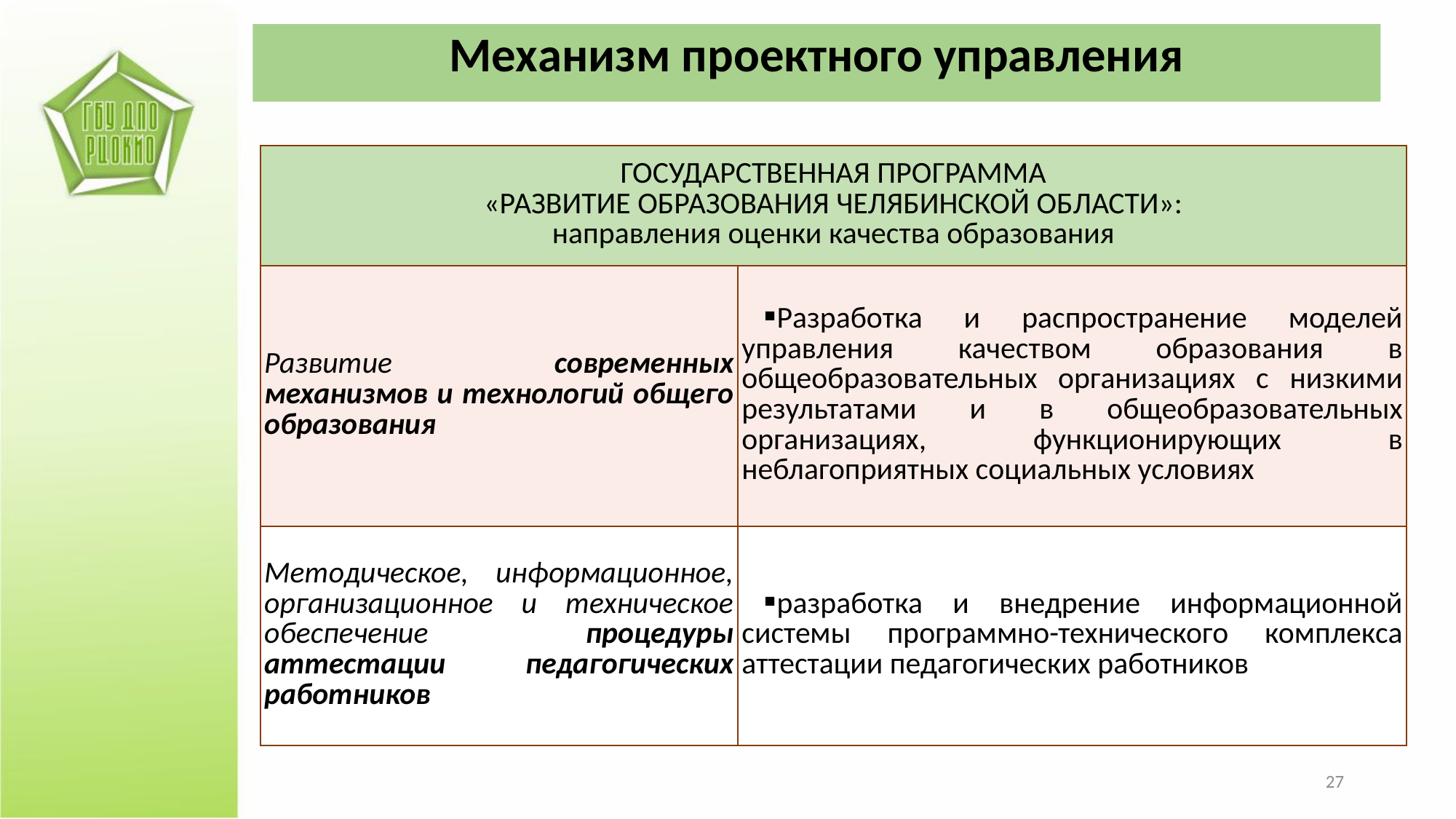

Механизм проектного управления
| ГОСУДАРСТВЕННАЯ ПРОГРАММА «РАЗВИТИЕ ОБРАЗОВАНИЯ ЧЕЛЯБИНСКОЙ ОБЛАСТИ»: направления оценки качества образования |  |
| --- | --- |
| Развитие современных механизмов и технологий общего образования | Разработка и распространение моделей управления качеством образования в общеобразовательных организациях с низкими результатами и в общеобразовательных организациях, функционирующих в неблагоприятных социальных условиях |
| Методическое, информационное, организационное и техническое обеспечение процедуры аттестации педагогических работников | разработка и внедрение информационной системы программно-технического комплекса аттестации педагогических работников |
27